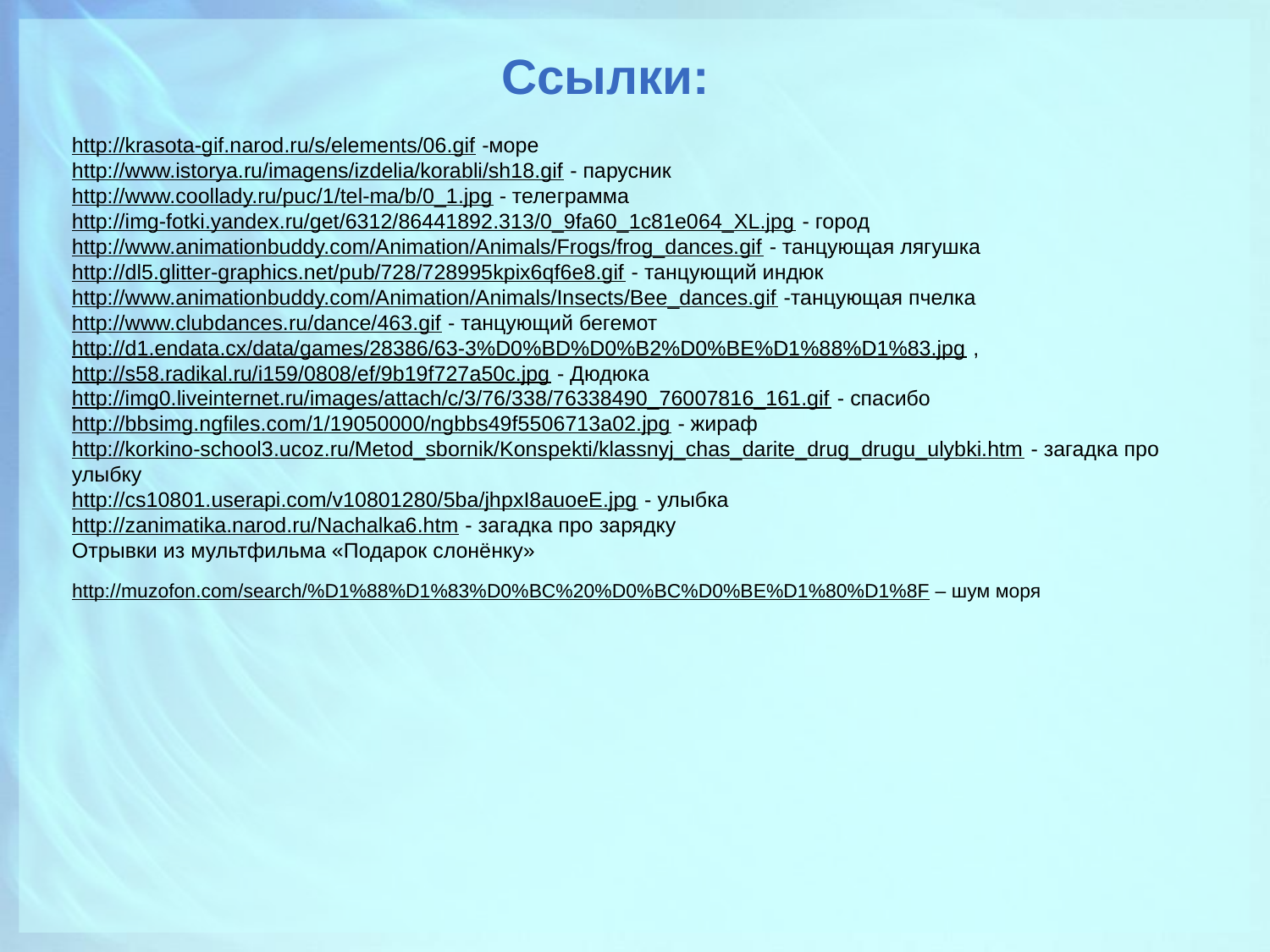

Ссылки:
http://krasota-gif.narod.ru/s/elements/06.gif -море
http://www.istorya.ru/imagens/izdelia/korabli/sh18.gif - парусник
http://www.coollady.ru/puc/1/tel-ma/b/0_1.jpg - телеграмма
http://img-fotki.yandex.ru/get/6312/86441892.313/0_9fa60_1c81e064_XL.jpg - город
http://www.animationbuddy.com/Animation/Animals/Frogs/frog_dances.gif - танцующая лягушка
http://dl5.glitter-graphics.net/pub/728/728995kpix6qf6e8.gif - танцующий индюк
http://www.animationbuddy.com/Animation/Animals/Insects/Bee_dances.gif -танцующая пчелка
http://www.clubdances.ru/dance/463.gif - танцующий бегемот
http://d1.endata.cx/data/games/28386/63-3%D0%BD%D0%B2%D0%BE%D1%88%D1%83.jpg ,
http://s58.radikal.ru/i159/0808/ef/9b19f727a50c.jpg - Дюдюка
http://img0.liveinternet.ru/images/attach/c/3/76/338/76338490_76007816_161.gif - спасибо
http://bbsimg.ngfiles.com/1/19050000/ngbbs49f5506713a02.jpg - жираф
http://korkino-school3.ucoz.ru/Metod_sbornik/Konspekti/klassnyj_chas_darite_drug_drugu_ulybki.htm - загадка про улыбку
http://cs10801.userapi.com/v10801280/5ba/jhpxI8auoeE.jpg - улыбка
http://zanimatika.narod.ru/Nachalka6.htm - загадка про зарядку
Отрывки из мультфильма «Подарок слонёнку»

http://muzofon.com/search/%D1%88%D1%83%D0%BC%20%D0%BC%D0%BE%D1%80%D1%8F – шум моря